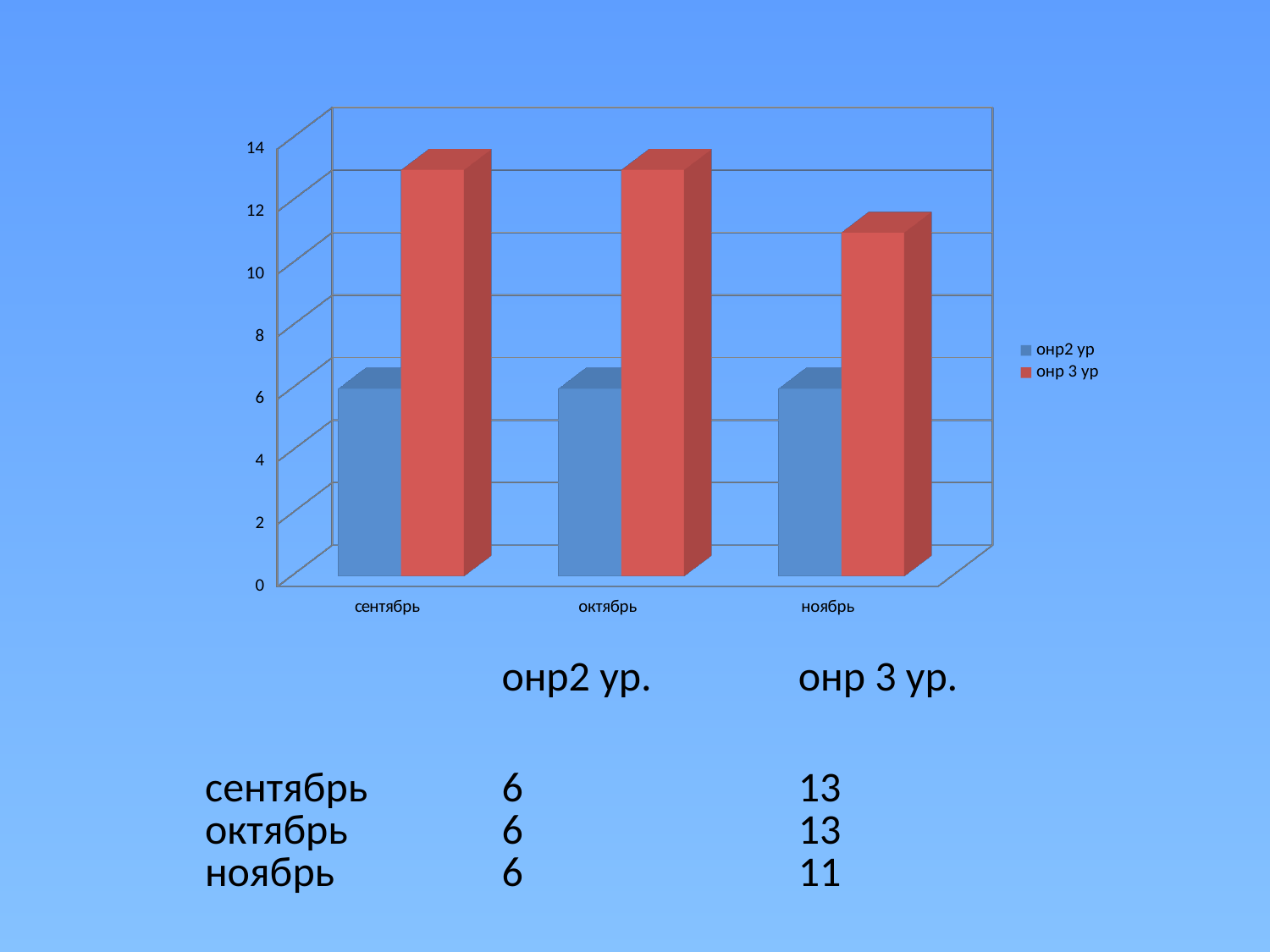

[unsupported chart]

|  | онр2 ур. | онр 3 ур. |
| --- | --- | --- |
| сентябрь | 6 | 13 |
| октябрь | 6 | 13 |
| ноябрь | 6 | 11 |